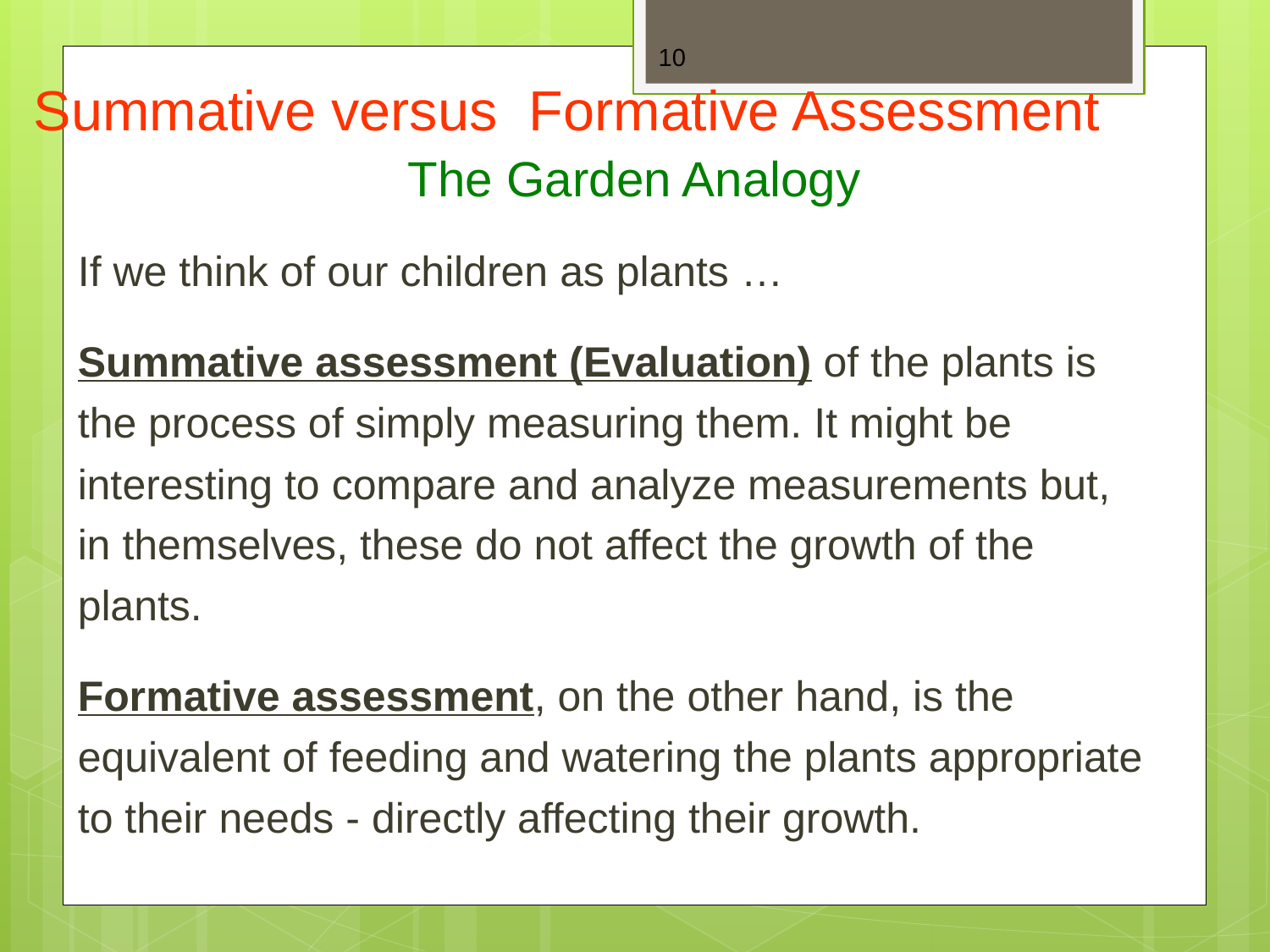

10
# Summative versus  Formative Assessment
The Garden Analogy
If we think of our children as plants …
Summative assessment (Evaluation) of the plants is the process of simply measuring them. It might be interesting to compare and analyze measurements but, in themselves, these do not affect the growth of the plants.
Formative assessment, on the other hand, is the equivalent of feeding and watering the plants appropriate to their needs - directly affecting their growth.